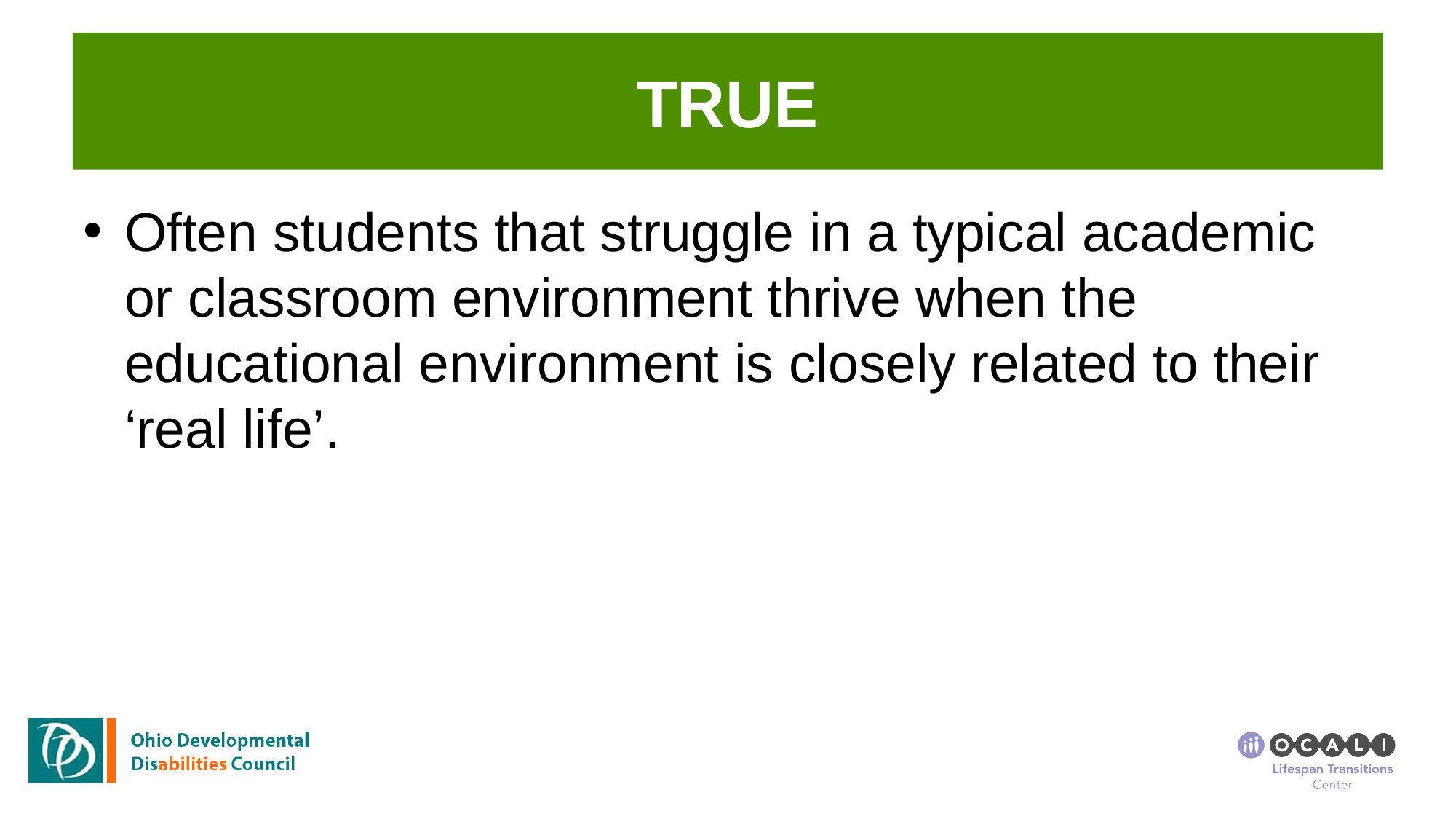

# TRUE
Often students that struggle in a typical academic or classroom environment thrive when the educational environment is closely related to their ‘real life’.